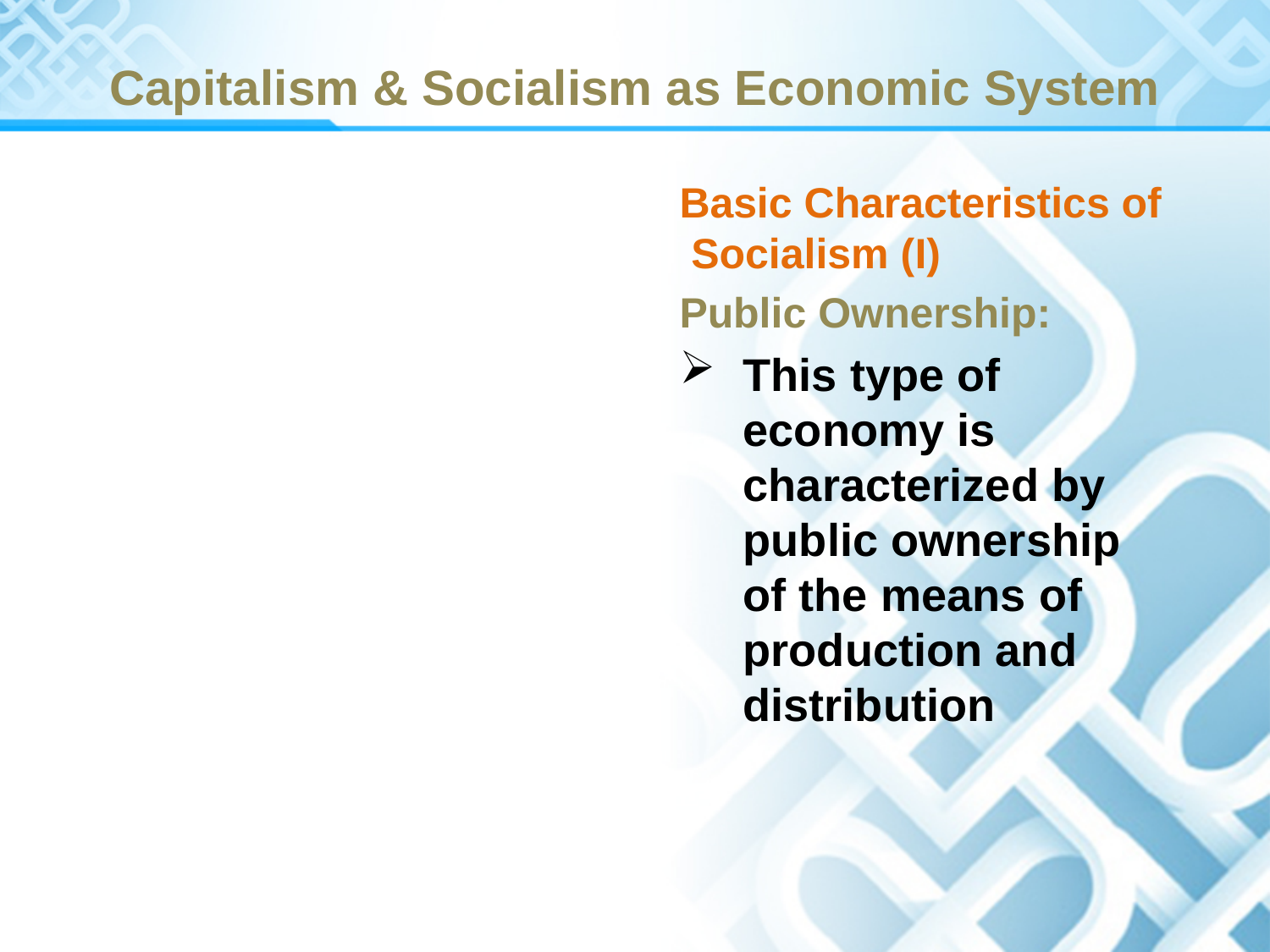

# Capitalism & Socialism as Economic System
Basic Characteristics of  Socialism (I)
Public Ownership:
This type of economy is characterized by public ownership of the means of production and distribution